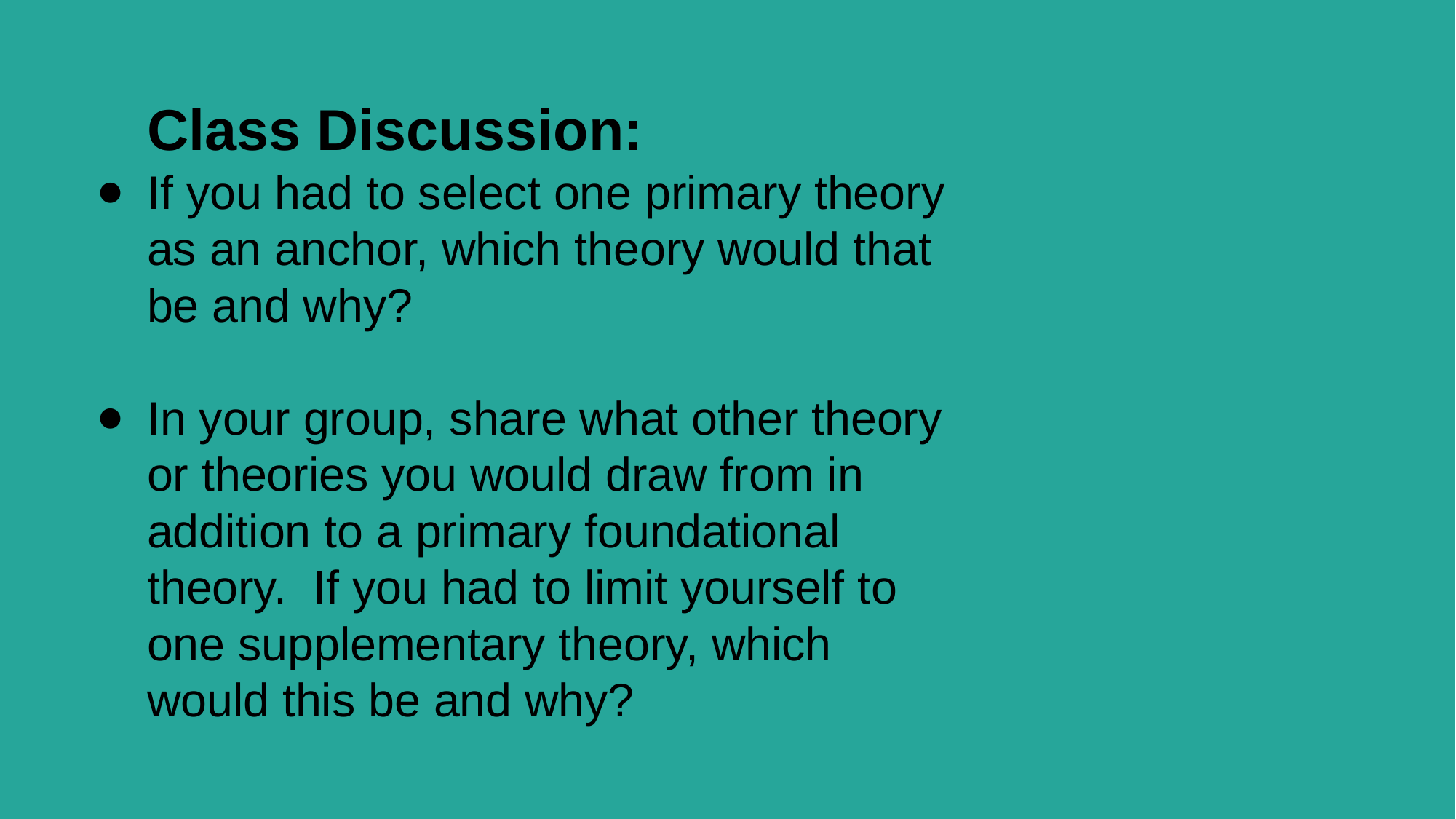

# Class Discussion:
If you had to select one primary theory as an anchor, which theory would that be and why?

In your group, share what other theory or theories you would draw from in addition to a primary foundational theory.  If you had to limit yourself to one supplementary theory, which would this be and why?